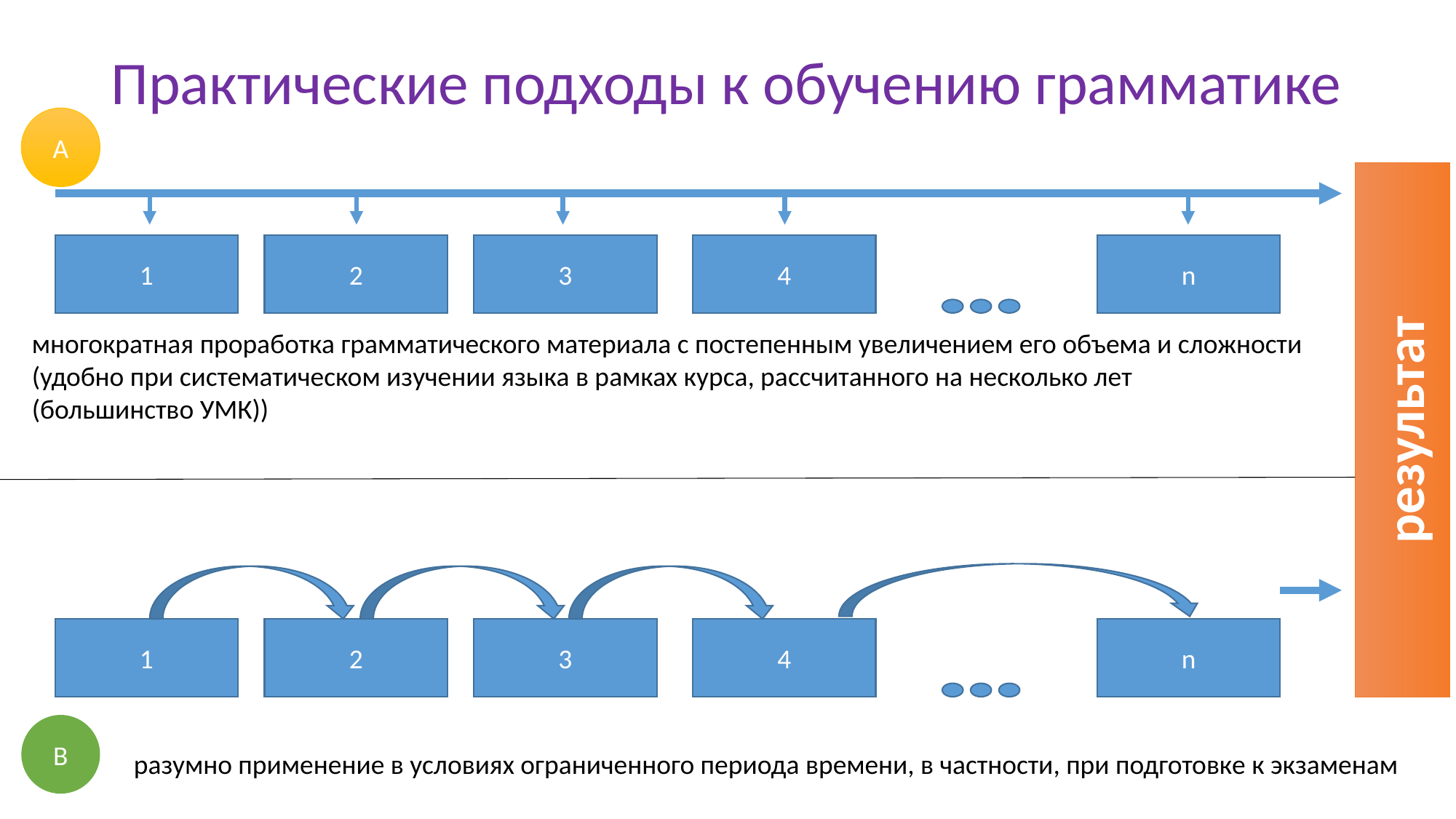

# Практические подходы к обучению грамматике
А
4
n
3
1
2

многократная проработка грамматического материала с постепенным увеличением его объема и сложности
(удобно при систематическом изучении языка в рамках курса, рассчитанного на несколько лет
(большинство УМК))
результат

4
n
3
1
2

В
разумно применение в условиях ограниченного периода времени, в частности, при подготовке к экзаменам